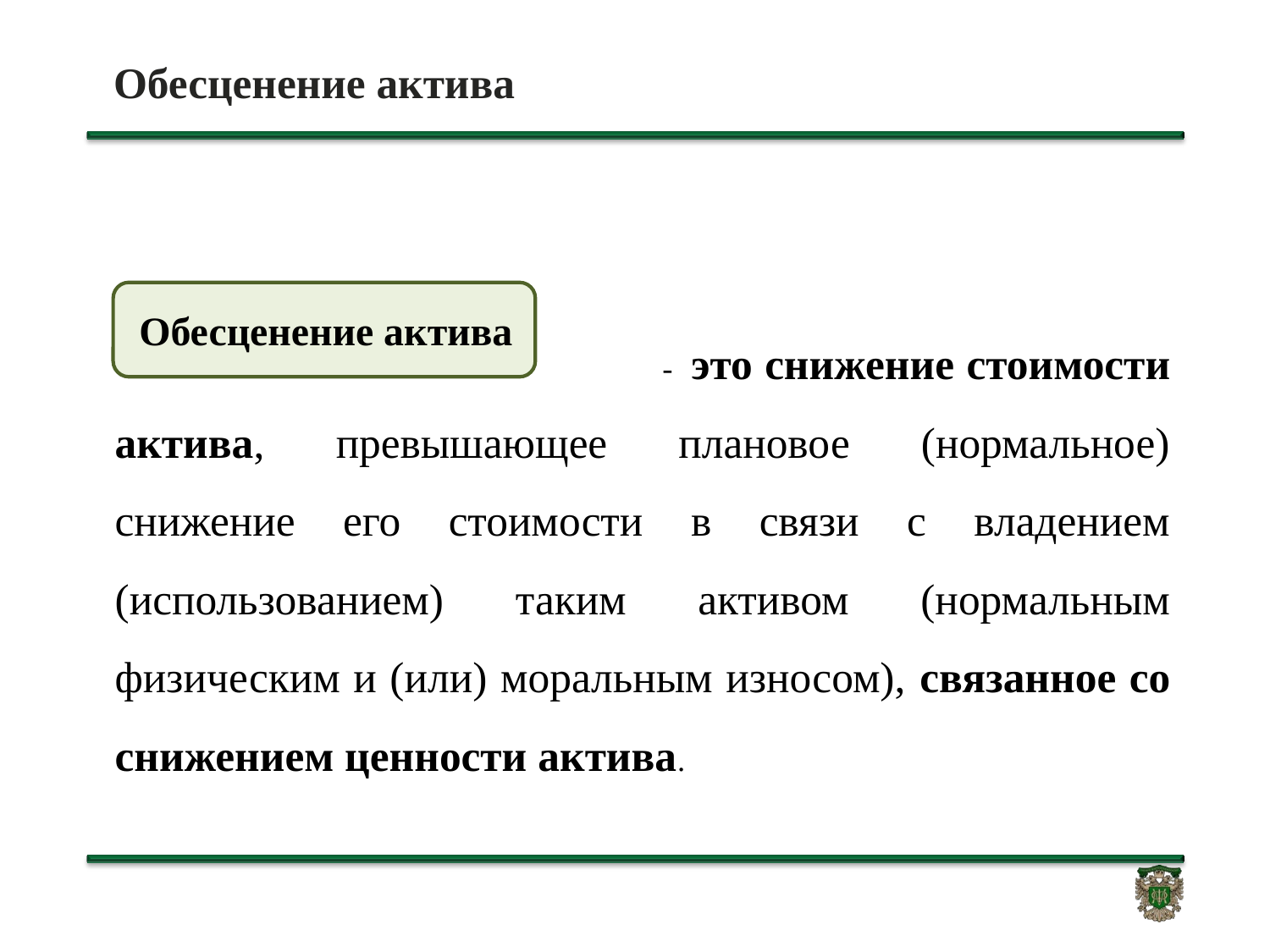

# Обесценение актива

Обесценение актива
                                                           -  это снижение стоимости актива, превышающее плановое (нормальное) снижение его стоимости в связи с владением (использованием) таким активом (нормальным физическим и (или) моральным износом), связанное со снижением ценности актива.